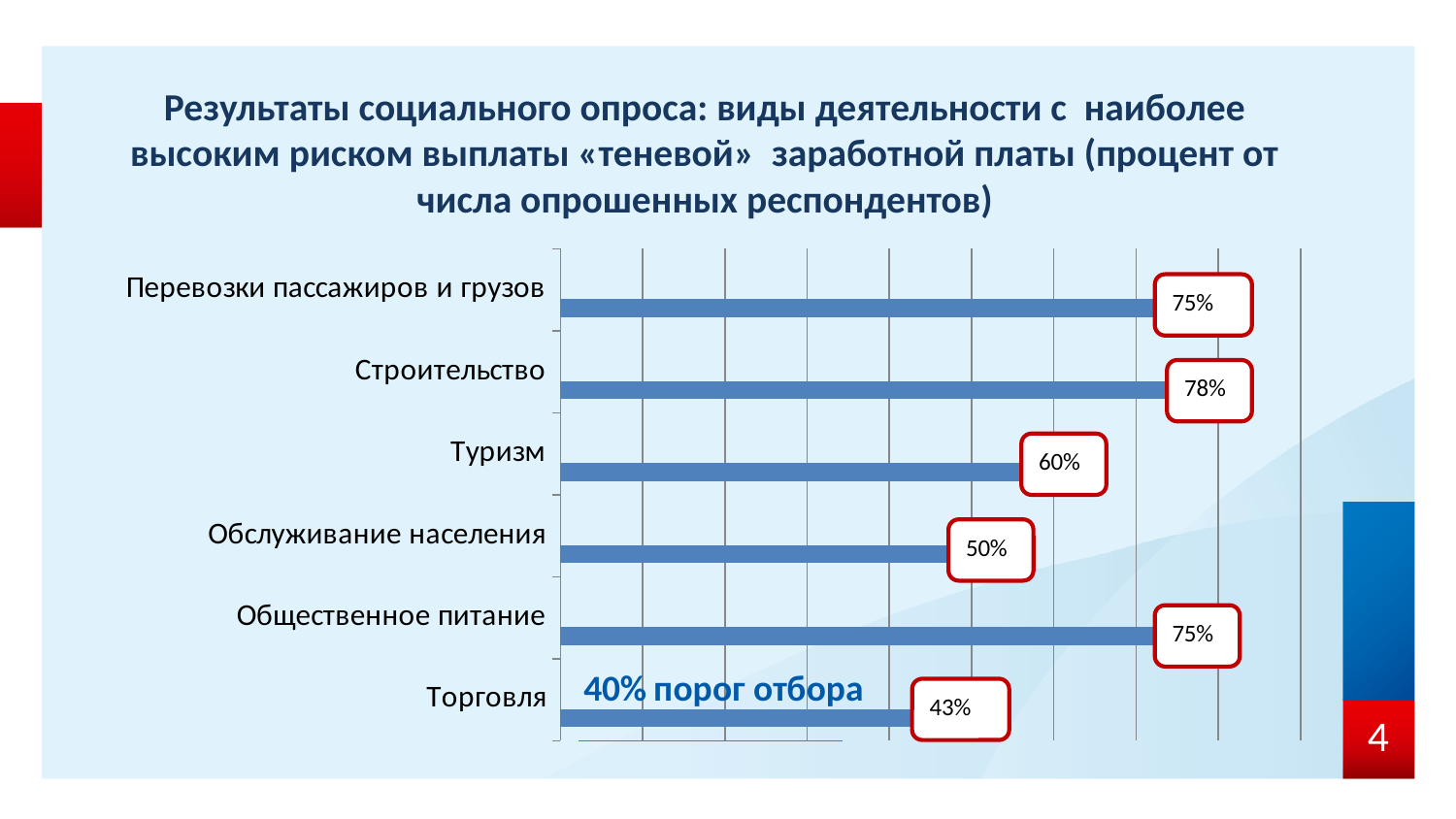

# Результаты социального опроса: виды деятельности с  наиболее высоким риском выплаты «теневой»  заработной платы (процент от числа опрошенных респондентов)

### Chart

| Category | Ряд 1 | Столбец1 | Столбец2 |
|---|---|---|---|
| Торговля | 43.0 | None | None |
| Общественное питание | 75.0 | None | None |
| Обслуживание населения | 50.0 | None | None |
| Туризм | 60.0 | None | None |
| Строительство | 78.0 | None | None |
| Перевозки пассажиров и грузов | 75.0 | None | None |
4